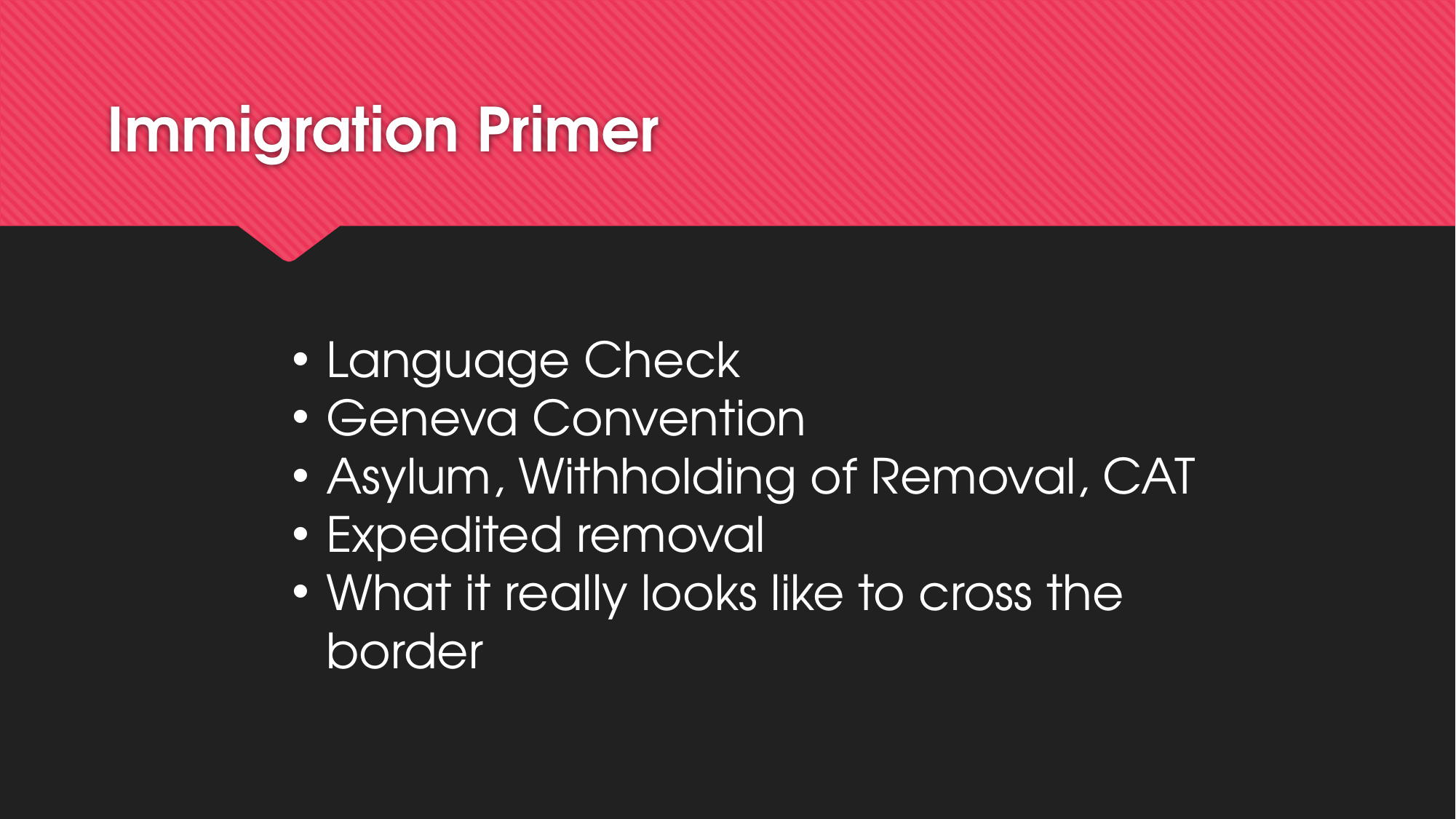

# Immigration Primer
Language Check
Geneva Convention
Asylum, Withholding of Removal, CAT
Expedited removal
What it really looks like to cross the border